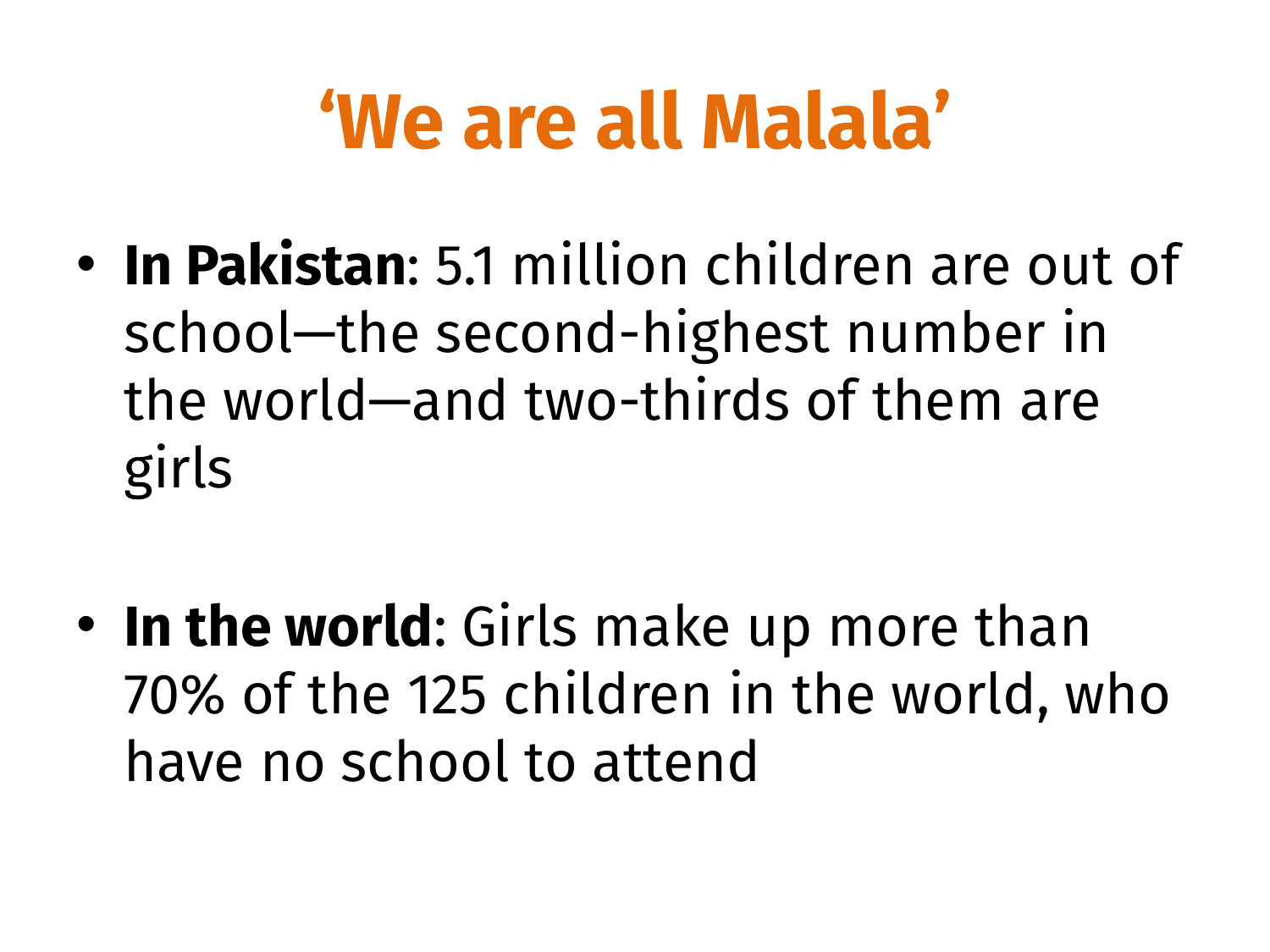

# ‘We are all Malala’
In Pakistan: 5.1 million children are out of school—the second-highest number in the world—and two-thirds of them are girls

In the world: Girls make up more than 70% of the 125 children in the world, who have no school to attend